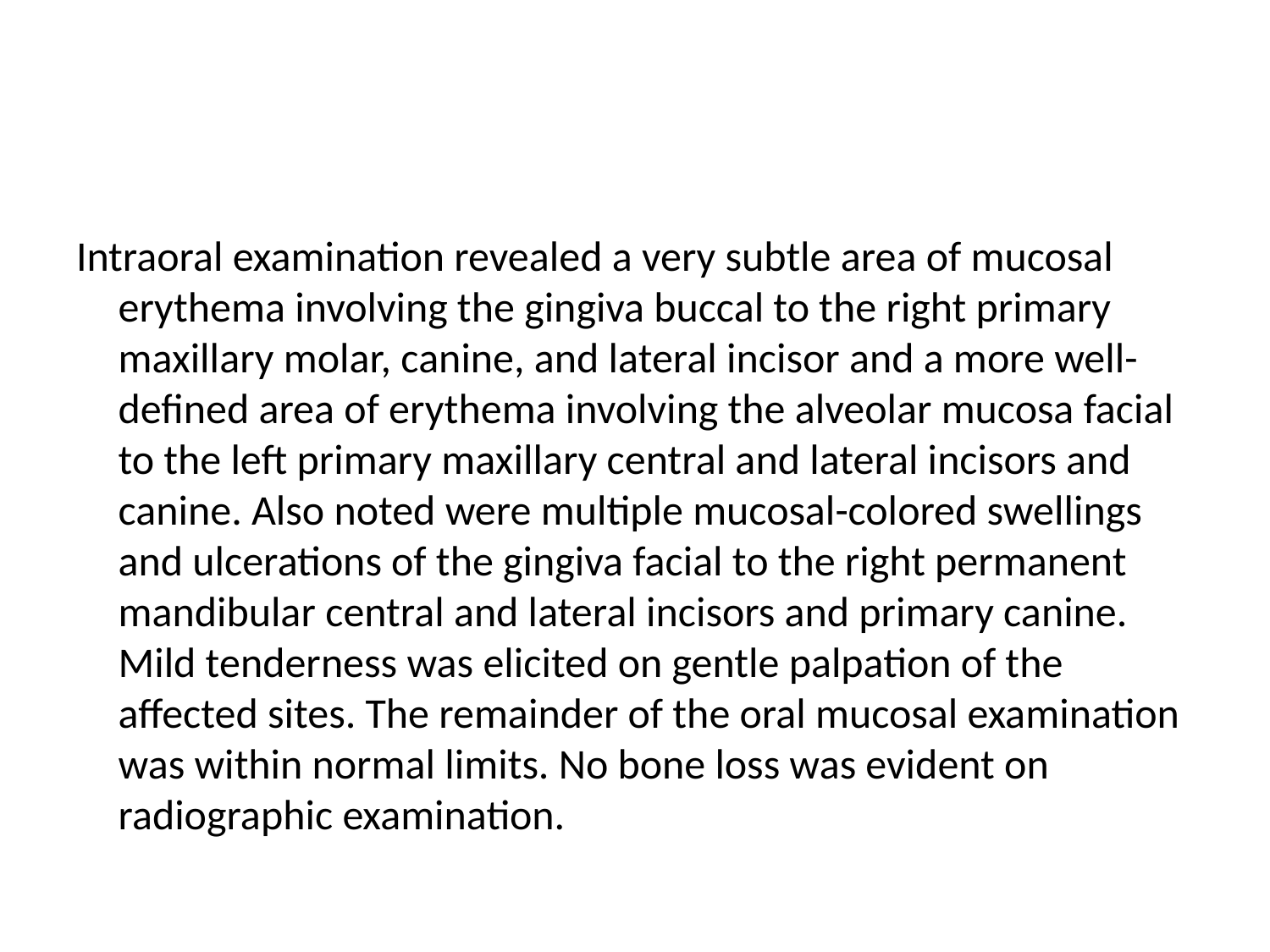

#
Intraoral examination revealed a very subtle area of mucosal erythema involving the gingiva buccal to the right primary maxillary molar, canine, and lateral incisor and a more well-defined area of erythema involving the alveolar mucosa facial to the left primary maxillary central and lateral incisors and canine. Also noted were multiple mucosal-colored swellings and ulcerations of the gingiva facial to the right permanent mandibular central and lateral incisors and primary canine. Mild tenderness was elicited on gentle palpation of the affected sites. The remainder of the oral mucosal examination was within normal limits. No bone loss was evident on radiographic examination.